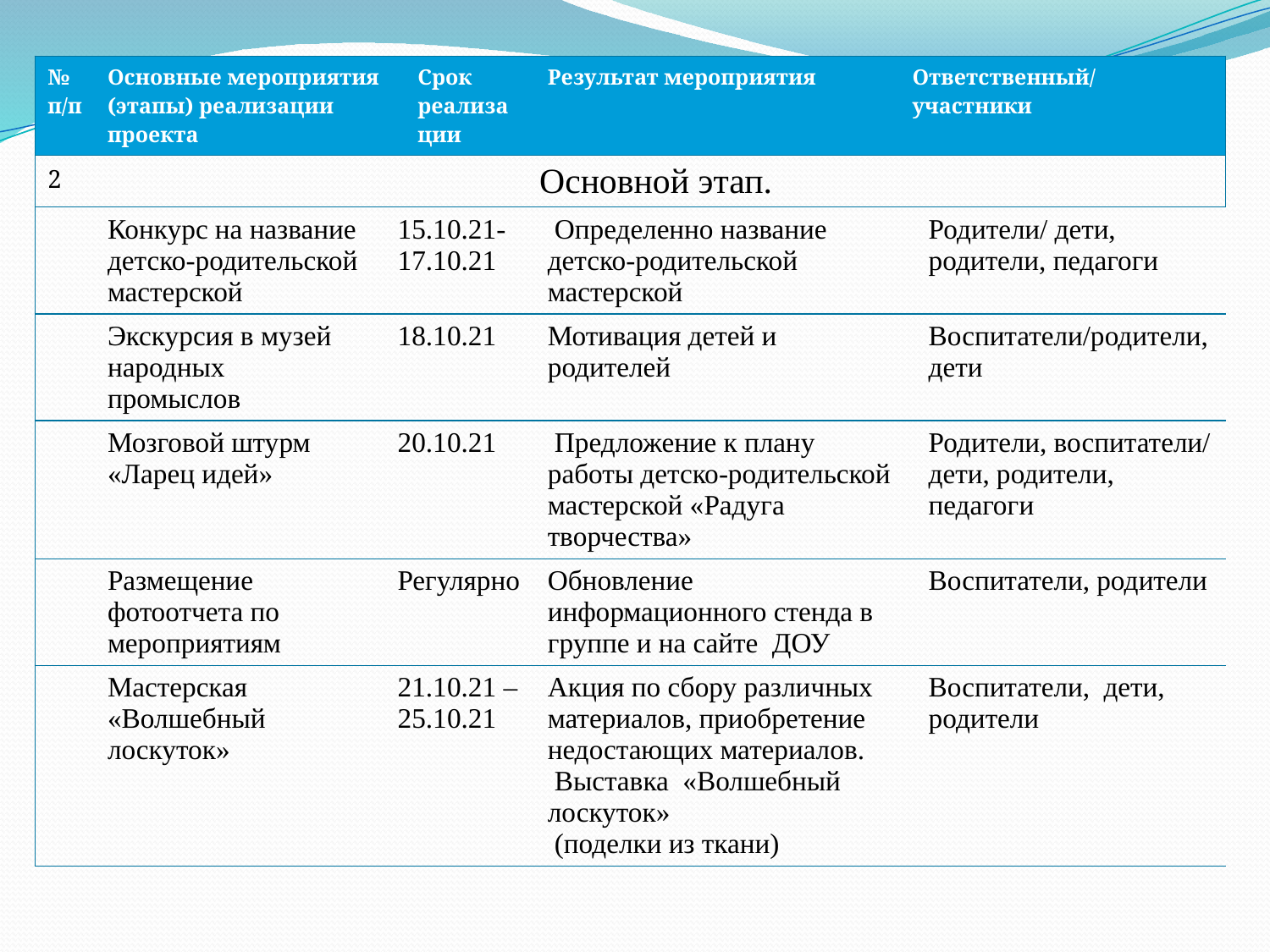

| № п/п | Основные мероприятия (этапы) реализации проекта |  | Срок реализации | Результат мероприятия | Ответственный/участники |  |
| --- | --- | --- | --- | --- | --- | --- |
| 2 | Основной этап. |  |  |  |  |  |
|  | Конкурс на название детско-родительской мастерской | 15.10.21-17.10.21 |  | Определенно название детско-родительской мастерской |  | Родители/ дети, родители, педагоги |
|  | Экскурсия в музей народных промыслов | 18.10.21 |  | Мотивация детей и родителей |  | Воспитатели/родители, дети |
|  | Мозговой штурм «Ларец идей» | 20.10.21 |  | Предложение к плану работы детско-родительской мастерской «Радуга творчества» |  | Родители, воспитатели/ дети, родители, педагоги |
|  | Размещение фотоотчета по мероприятиям | Регулярно |  | Обновление информационного стенда в группе и на сайте ДОУ |  | Воспитатели, родители |
|  | Мастерская «Волшебный лоскуток» | 21.10.21 – 25.10.21 |  | Акция по сбору различных материалов, приобретение недостающих материалов. Выставка «Волшебный лоскуток» (поделки из ткани) |  | Воспитатели, дети, родители |